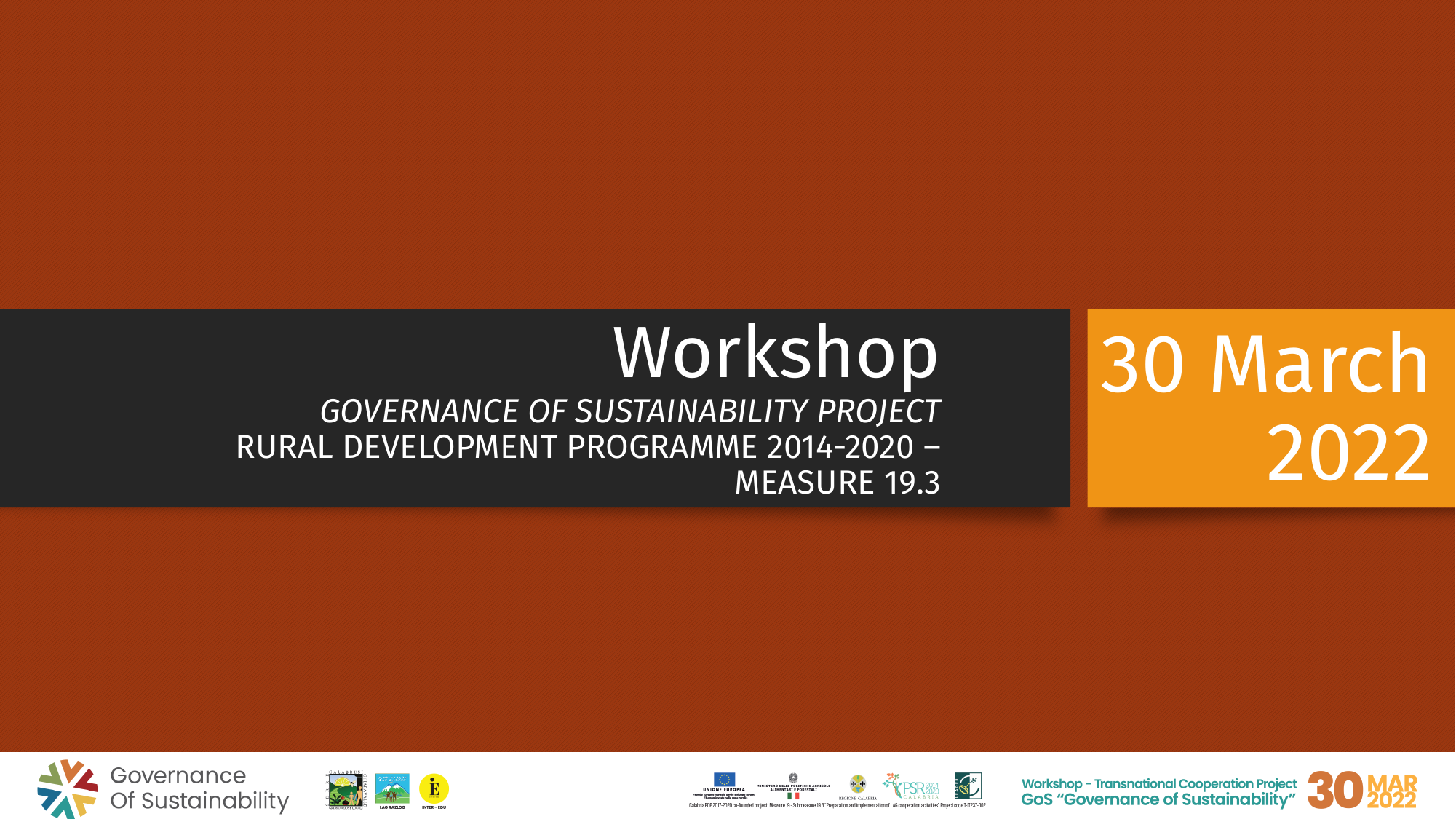

30 March 2022
# Workshop GOVERNANCE OF SUSTAINABILITY PROJECT RURAL DEVELOPMENT PROGRAMME 2014-2020 – MEASURE 19.3